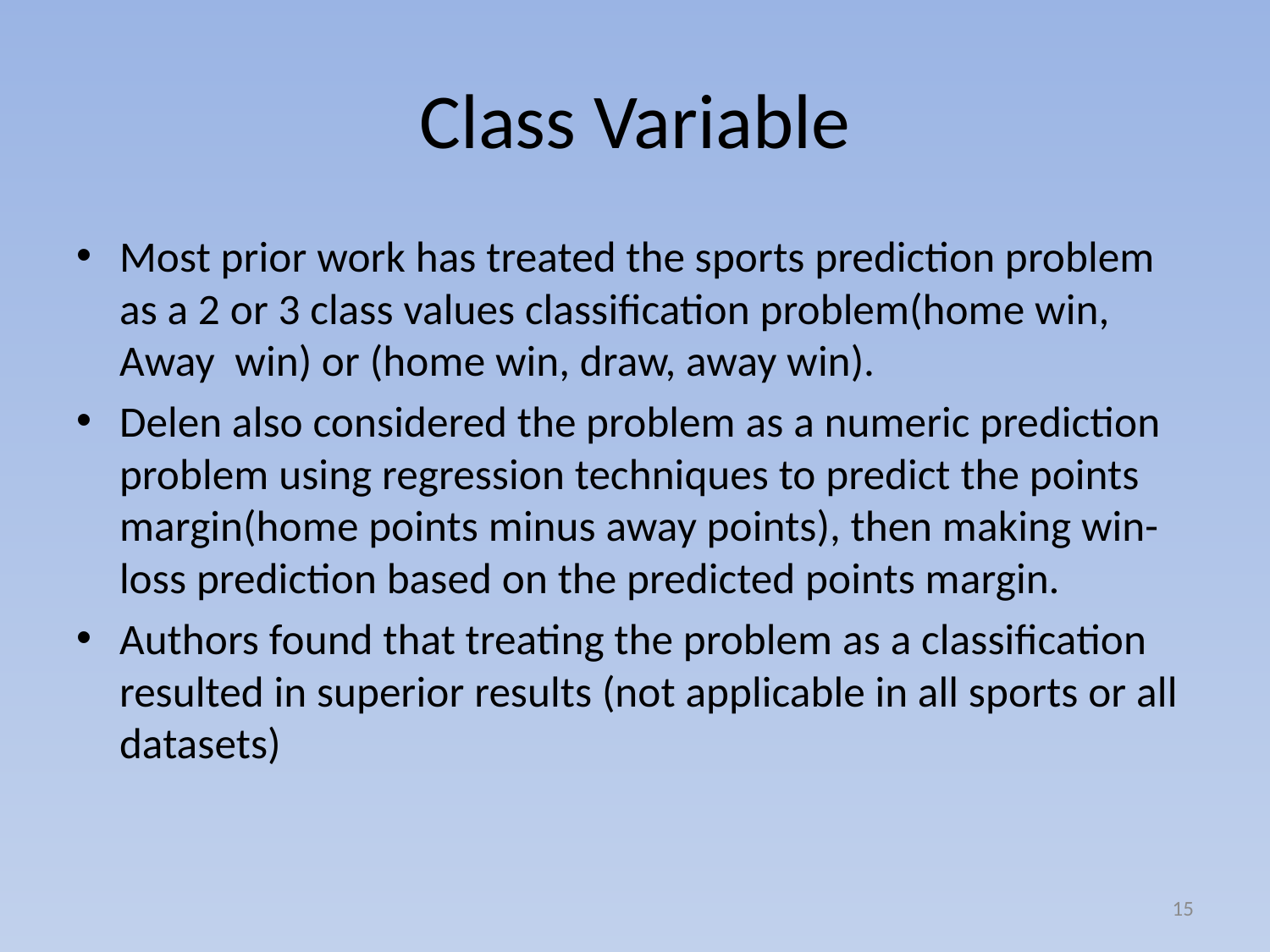

# Class Variable
Most prior work has treated the sports prediction problem as a 2 or 3 class values classification problem(home win, Away  win) or (home win, draw, away win).
Delen also considered the problem as a numeric prediction problem using regression techniques to predict the points margin(home points minus away points), then making win-loss prediction based on the predicted points margin.
Authors found that treating the problem as a classification resulted in superior results (not applicable in all sports or all datasets)
15